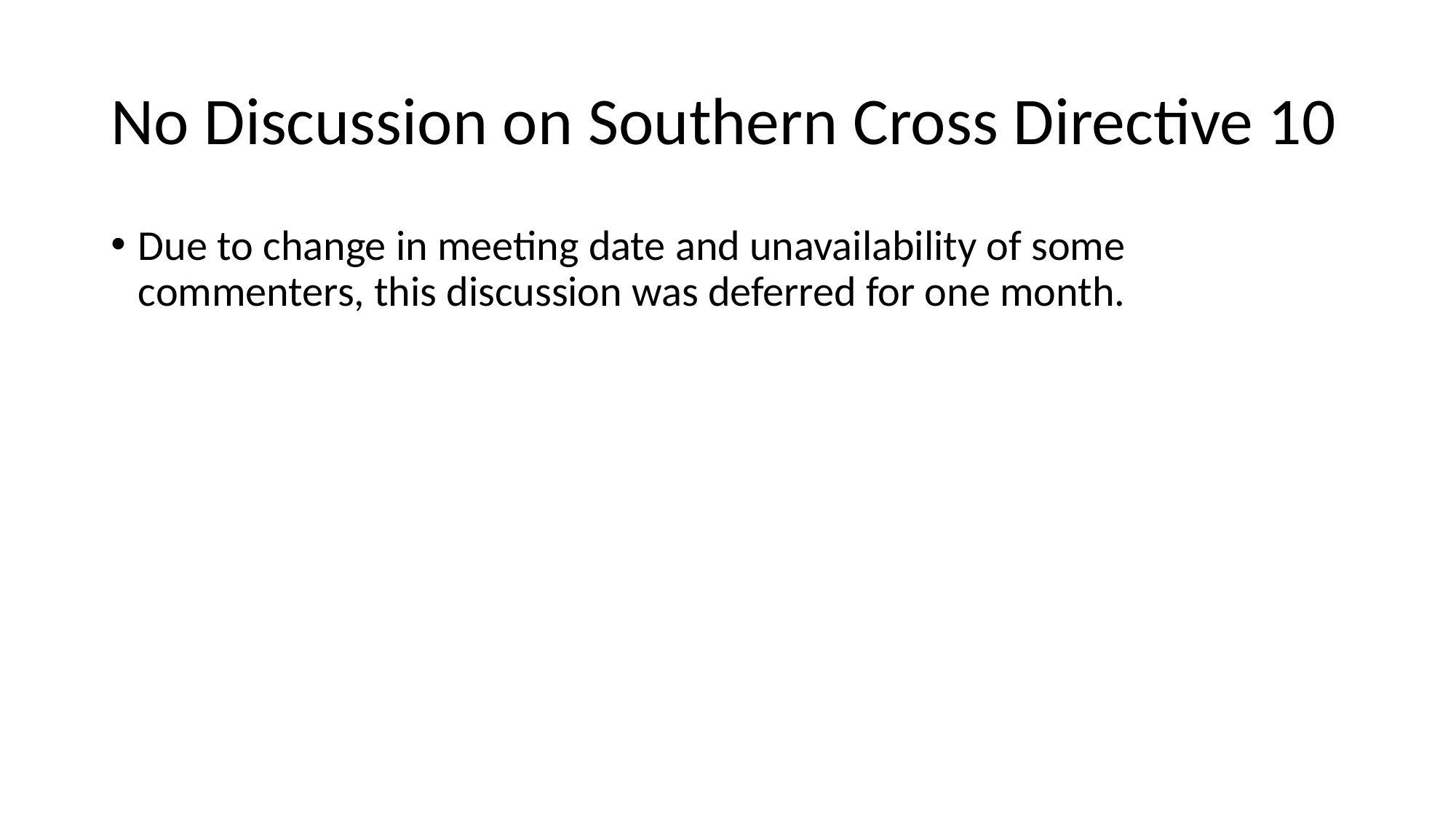

# No Discussion on Southern Cross Directive 10
Due to change in meeting date and unavailability of some commenters, this discussion was deferred for one month.